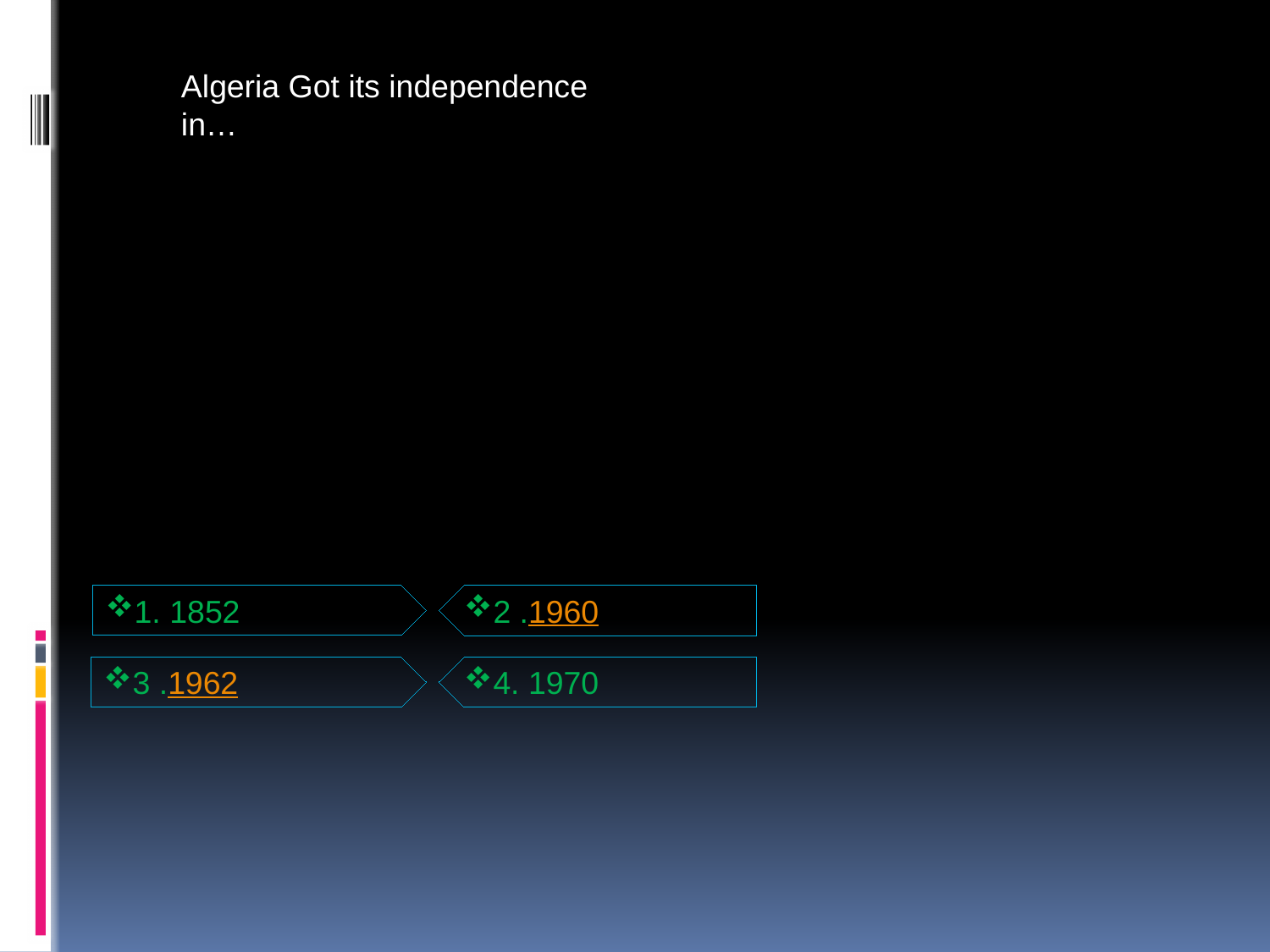

Algeria Got its independence in…
1. 1852
2 .1960
3 .1962
4. 1970